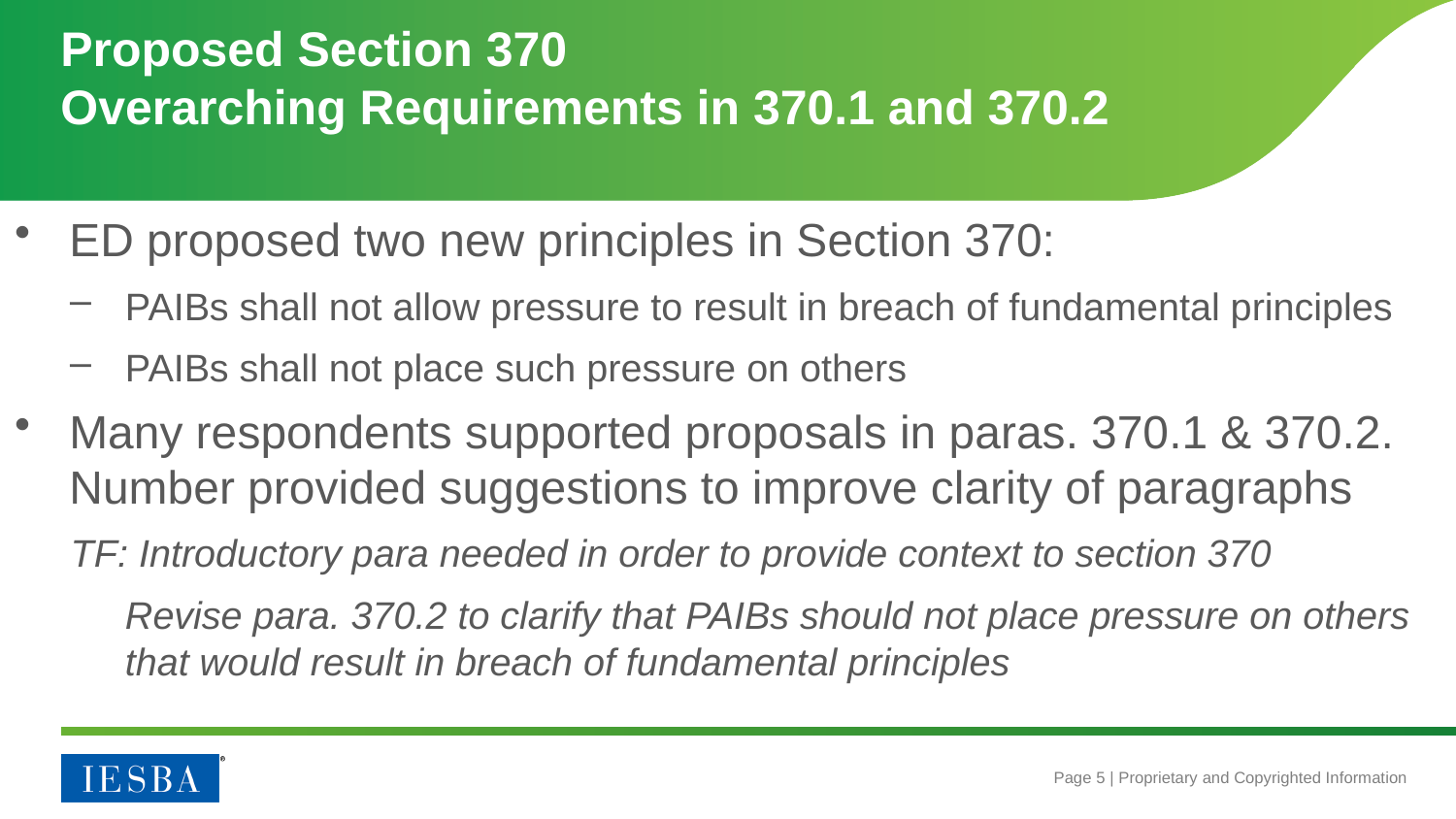

# Proposed Section 370 Overarching Requirements in 370.1 and 370.2
ED proposed two new principles in Section 370:
PAIBs shall not allow pressure to result in breach of fundamental principles
PAIBs shall not place such pressure on others
Many respondents supported proposals in paras. 370.1 & 370.2. Number provided suggestions to improve clarity of paragraphs
TF: Introductory para needed in order to provide context to section 370
Revise para. 370.2 to clarify that PAIBs should not place pressure on others that would result in breach of fundamental principles